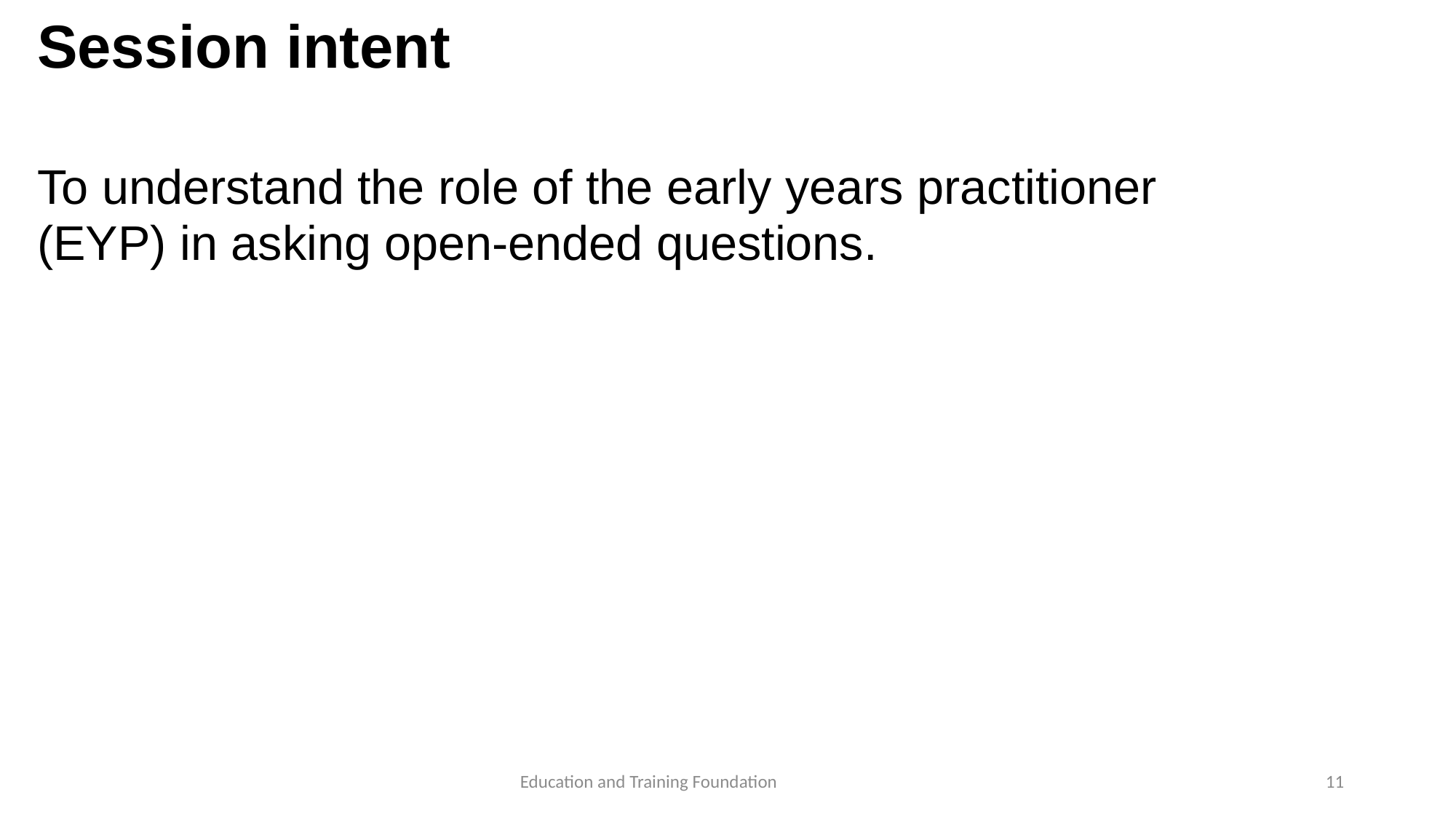

# Session intent
To understand the role of the early years practitioner (EYP) in asking open-ended questions.
11
Education and Training Foundation